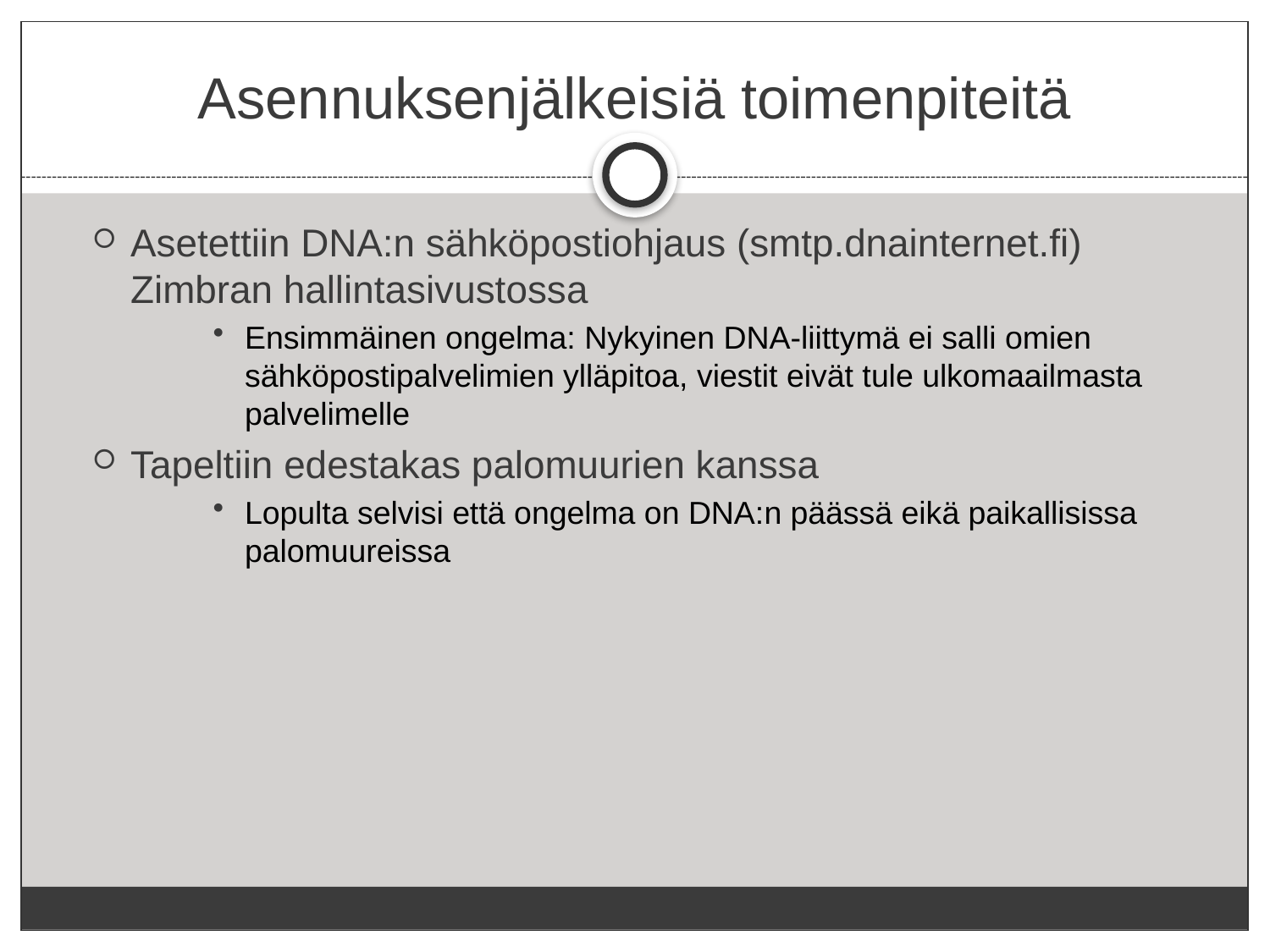

# Asennuksenjälkeisiä toimenpiteitä
Asetettiin DNA:n sähköpostiohjaus (smtp.dnainternet.fi) Zimbran hallintasivustossa
Ensimmäinen ongelma: Nykyinen DNA-liittymä ei salli omien sähköpostipalvelimien ylläpitoa, viestit eivät tule ulkomaailmasta palvelimelle
Tapeltiin edestakas palomuurien kanssa
Lopulta selvisi että ongelma on DNA:n päässä eikä paikallisissa palomuureissa